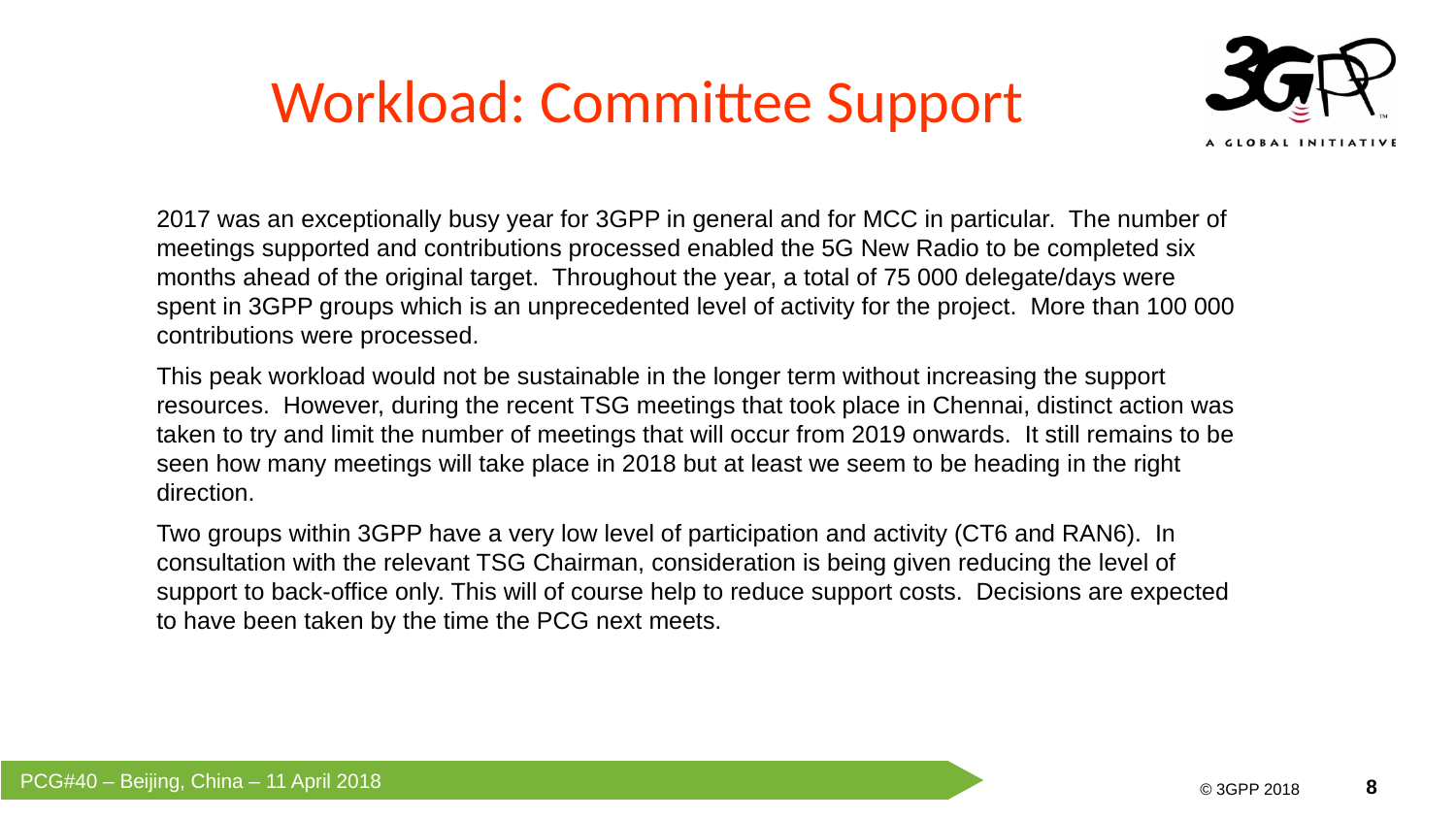

# Workload: Committee Support
2017 was an exceptionally busy year for 3GPP in general and for MCC in particular.  The number of meetings supported and contributions processed enabled the 5G New Radio to be completed six months ahead of the original target.  Throughout the year, a total of 75 000 delegate/days were spent in 3GPP groups which is an unprecedented level of activity for the project.  More than 100 000 contributions were processed.
This peak workload would not be sustainable in the longer term without increasing the support resources.  However, during the recent TSG meetings that took place in Chennai, distinct action was taken to try and limit the number of meetings that will occur from 2019 onwards.  It still remains to be seen how many meetings will take place in 2018 but at least we seem to be heading in the right direction.
Two groups within 3GPP have a very low level of participation and activity (CT6 and RAN6).  In consultation with the relevant TSG Chairman, consideration is being given reducing the level of support to back-office only. This will of course help to reduce support costs.  Decisions are expected to have been taken by the time the PCG next meets.